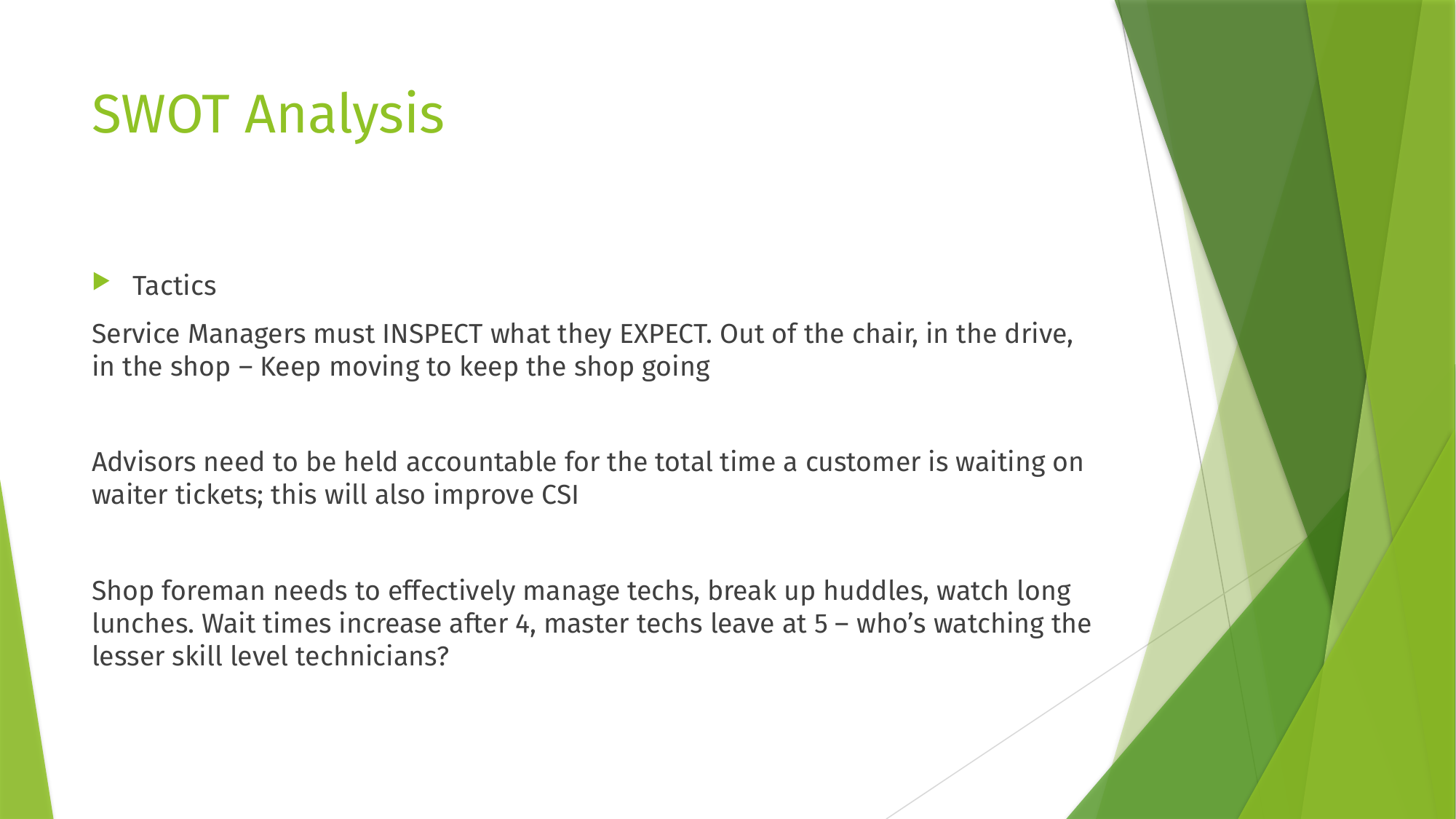

# SWOT Analysis
Tactics
Service Managers must INSPECT what they EXPECT. Out of the chair, in the drive, in the shop – Keep moving to keep the shop going

Advisors need to be held accountable for the total time a customer is waiting on waiter tickets; this will also improve CSI

Shop foreman needs to effectively manage techs, break up huddles, watch long lunches. Wait times increase after 4, master techs leave at 5 – who’s watching the lesser skill level technicians?